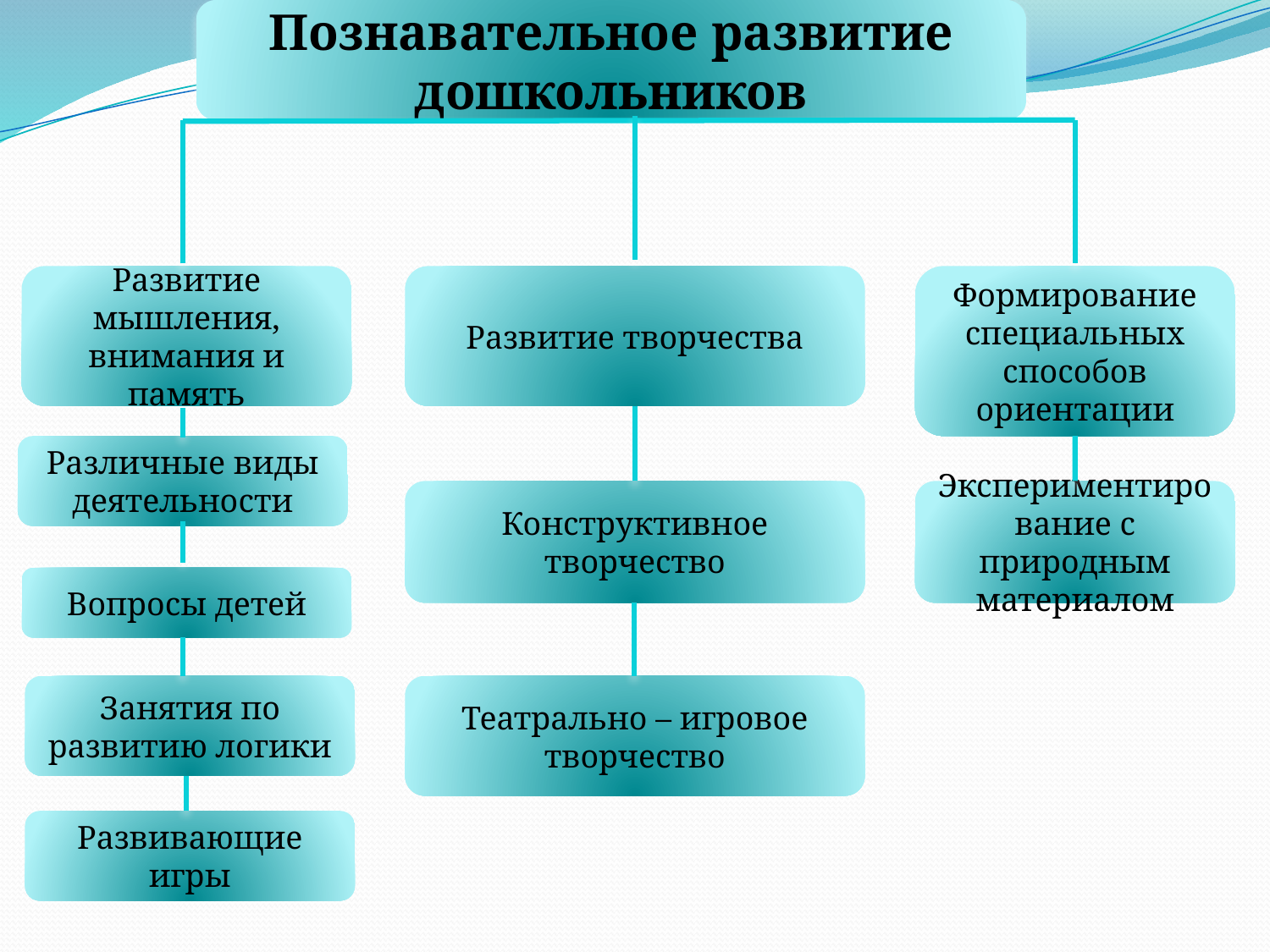

Познавательное развитие дошкольников
Развитие мышления, внимания и память
Развитие творчества
Формирование специальных способов ориентации
Различные виды деятельности
Конструктивное творчество
Экспериментирование с природным материалом
Вопросы детей
Занятия по развитию логики
Театрально – игровое творчество
Развивающие игры